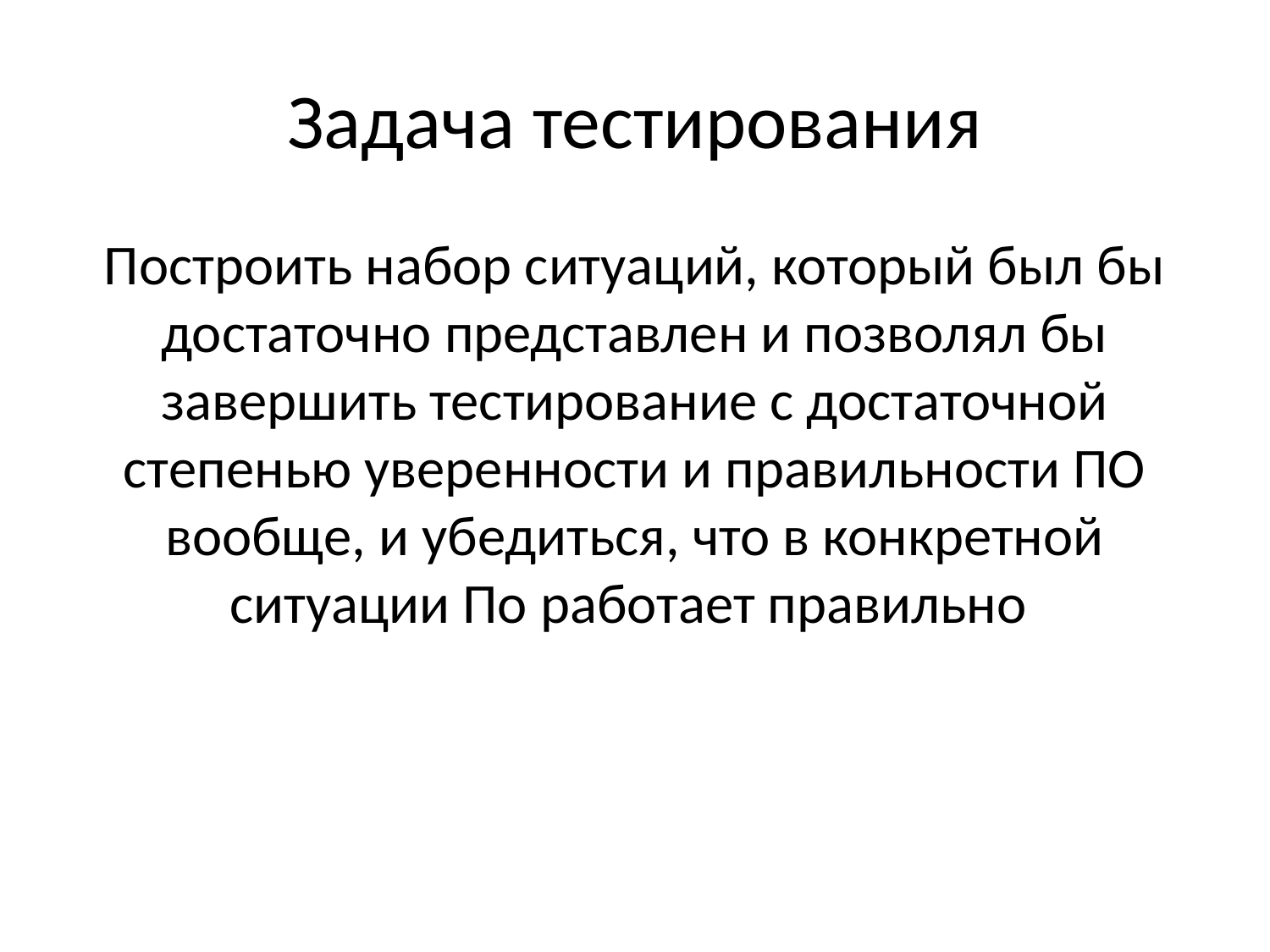

# Задача тестирования
Построить набор ситуаций, который был бы достаточно представлен и позволял бы завершить тестирование с достаточной степенью уверенности и правильности ПО вообще, и убедиться, что в конкретной ситуации По работает правильно